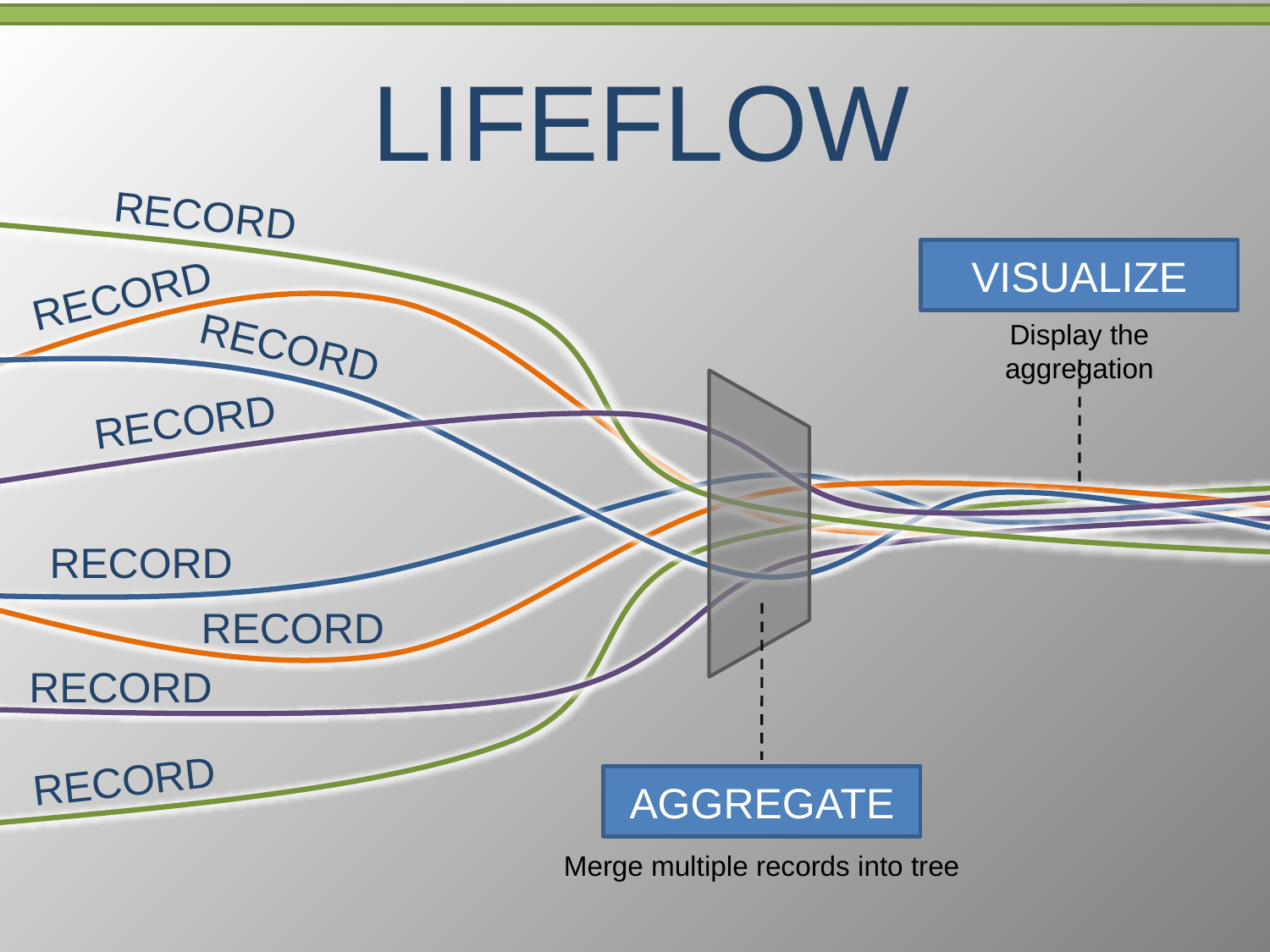

# Lifeflow
record

visualize
record

record
Display the aggregation

record

record
record
record
record
Aggregate
Merge multiple records into tree